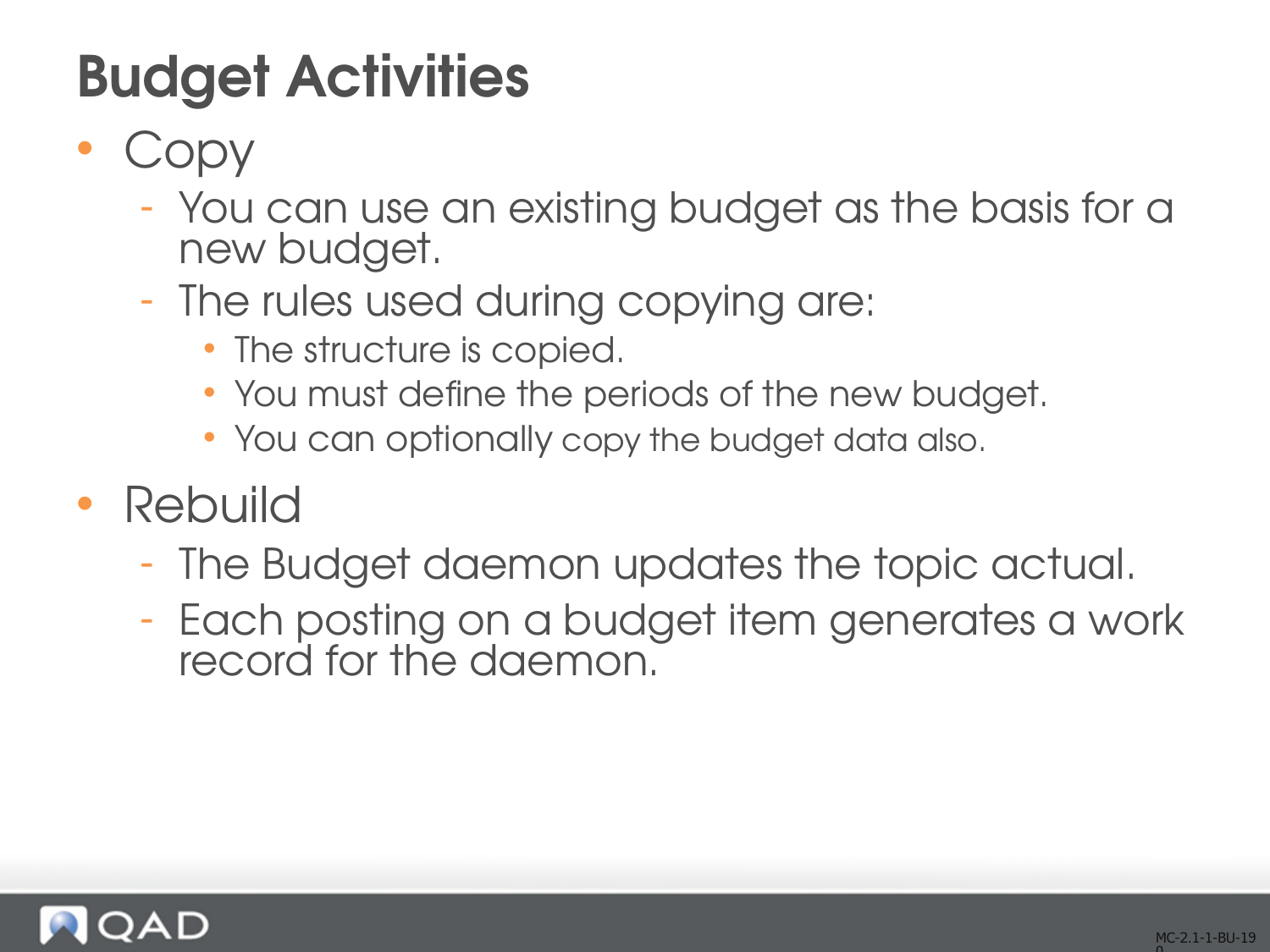

# Budget Activities
Copy
You can use an existing budget as the basis for a new budget.
The rules used during copying are:
The structure is copied.
You must define the periods of the new budget.
You can optionally copy the budget data also.
Rebuild
The Budget daemon updates the topic actual.
Each posting on a budget item generates a work record for the daemon.
MC-2.1-1-BU-190